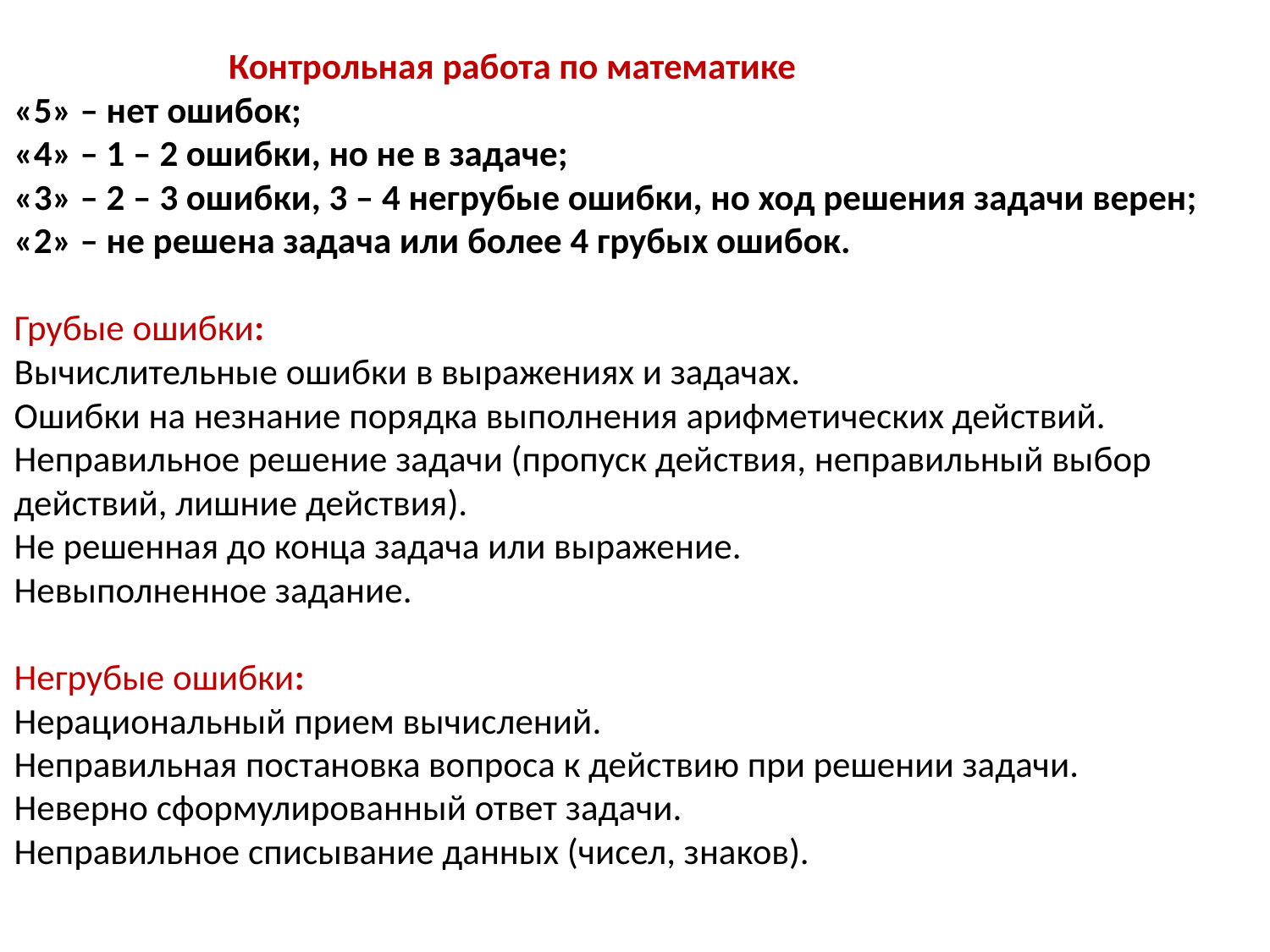

# Контрольная работа по математике «5» – нет ошибок; «4» – 1 – 2 ошибки, но не в задаче; «3» – 2 – 3 ошибки, 3 – 4 негрубые ошибки, но ход решения задачи верен; «2» – не решена задача или более 4 грубых ошибок. Грубые ошибки: Вычислительные ошибки в выражениях и задачах. Ошибки на незнание порядка выполнения арифметических действий. Неправильное решение задачи (пропуск действия, неправильный выбор действий, лишние действия). Не решенная до конца задача или выражение. Невыполненное задание. Негрубые ошибки: Нерациональный прием вычислений. Неправильная постановка вопроса к действию при решении задачи. Неверно сформулированный ответ задачи. Неправильное списывание данных (чисел, знаков).